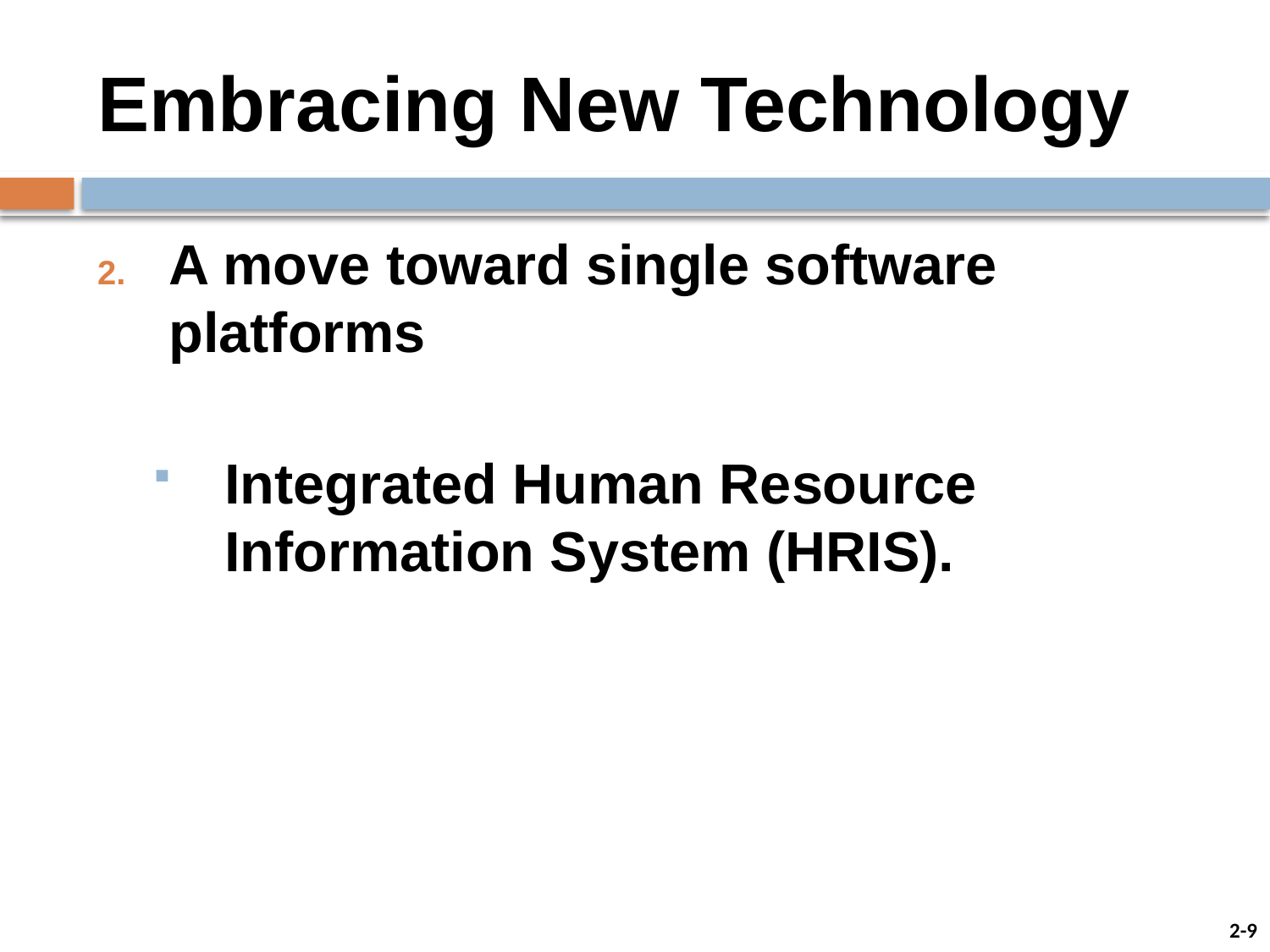

# Embracing New Technology
A move toward single software platforms

Integrated Human Resource Information System (HRIS).